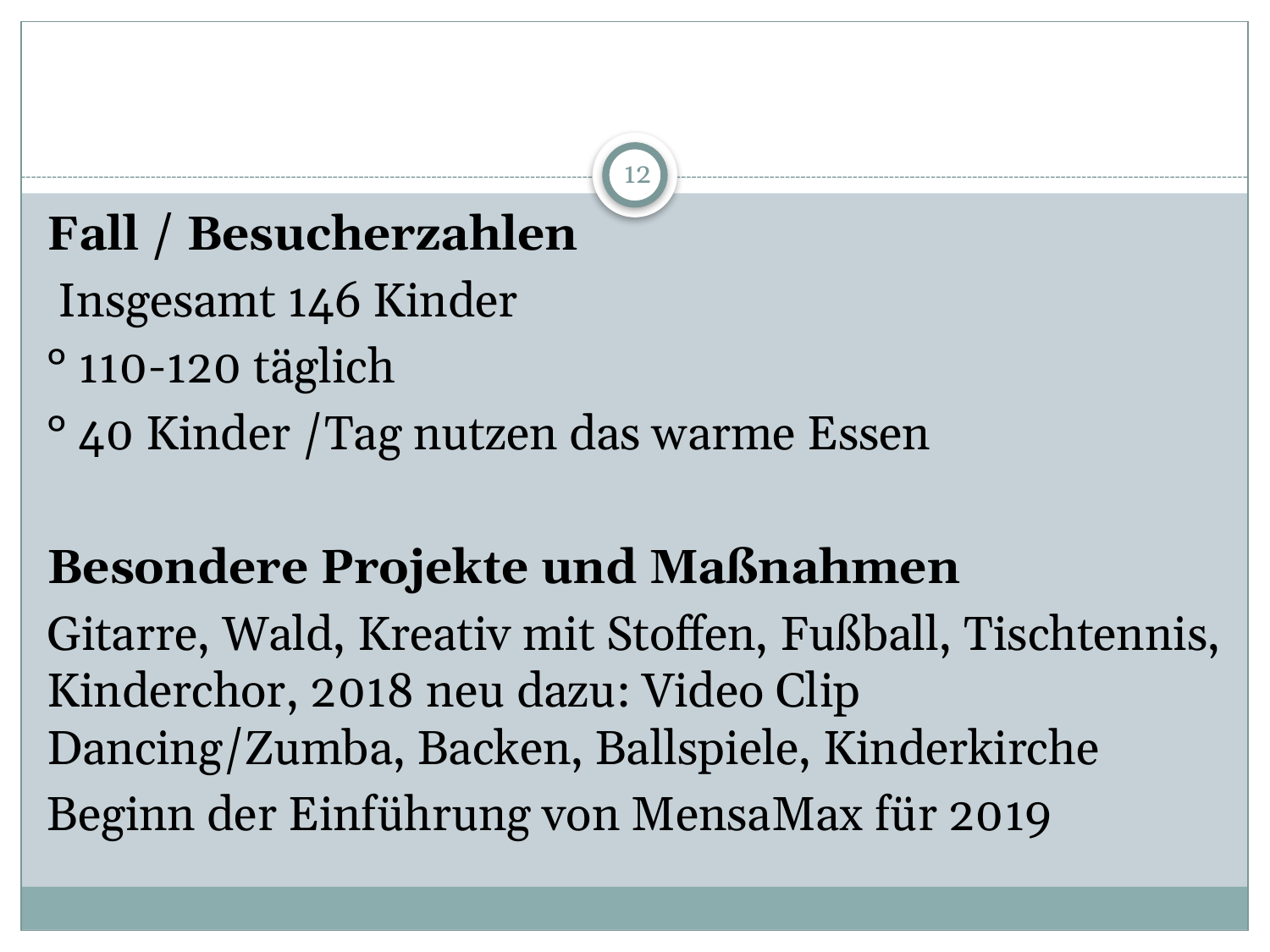

12
Fall / Besucherzahlen
 Insgesamt 146 Kinder
° 110-120 täglich
° 40 Kinder /Tag nutzen das warme Essen

Besondere Projekte und Maßnahmen
Gitarre, Wald, Kreativ mit Stoffen, Fußball, Tischtennis, Kinderchor, 2018 neu dazu: Video Clip Dancing/Zumba, Backen, Ballspiele, Kinderkirche
Beginn der Einführung von MensaMax für 2019